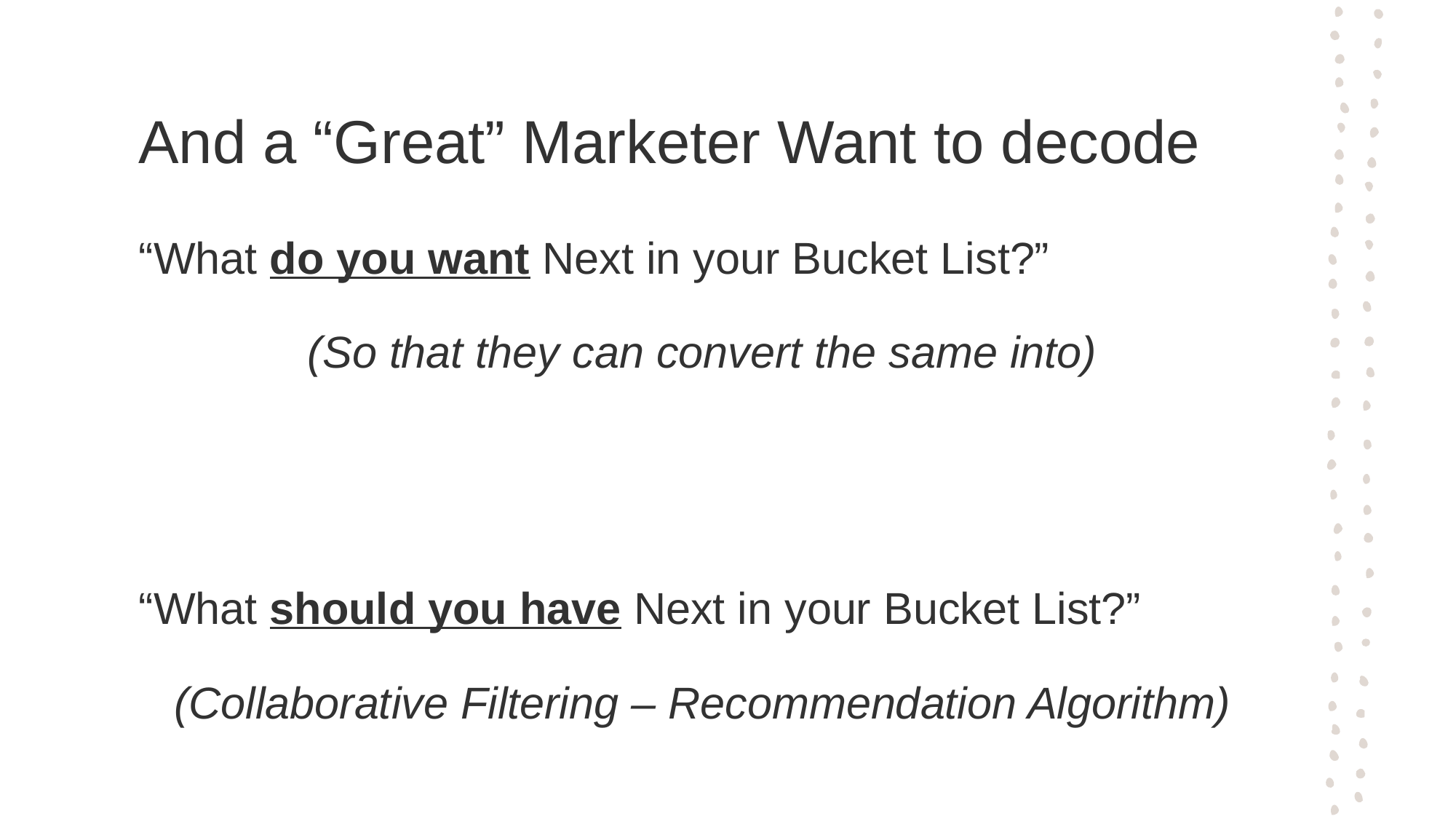

# And a “Great” Marketer Want to decode
“What do you want Next in your Bucket List?”
(So that they can convert the same into)

“What should you have Next in your Bucket List?”
(Collaborative Filtering – Recommendation Algorithm)